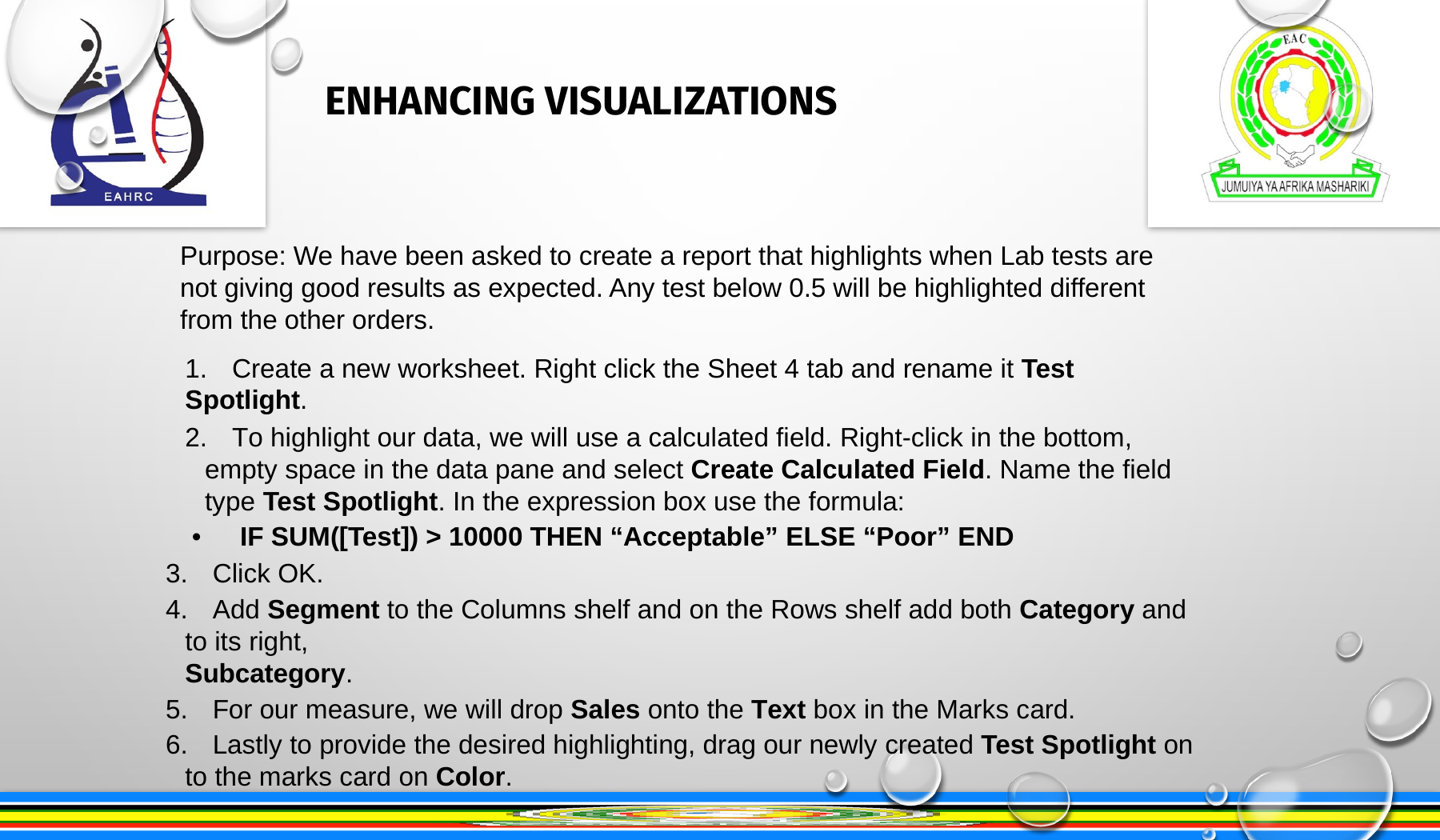

ENHANCING VISUALIZATIONS

Purpose: We have been asked to create a report that highlights when Lab tests are not giving good results as expected. Any test below 0.5 will be highlighted different from the other orders.
1.   Create a new worksheet. Right click the Sheet 4 tab and rename it Test Spotlight.
2.   To highlight our data, we will use a calculated field. Right-click in the bottom, empty space in the data pane and select Create Calculated Field. Name the field type Test Spotlight. In the expression box use the formula:
•     IF SUM([Test]) > 10000 THEN “Acceptable” ELSE “Poor” END
3.   Click OK.
4.   Add Segment to the Columns shelf and on the Rows shelf add both Category and to its right,
Subcategory.
5.   For our measure, we will drop Sales onto the Text box in the Marks card.
6.   Lastly to provide the desired highlighting, drag our newly created Test Spotlight on to the marks card on Color.